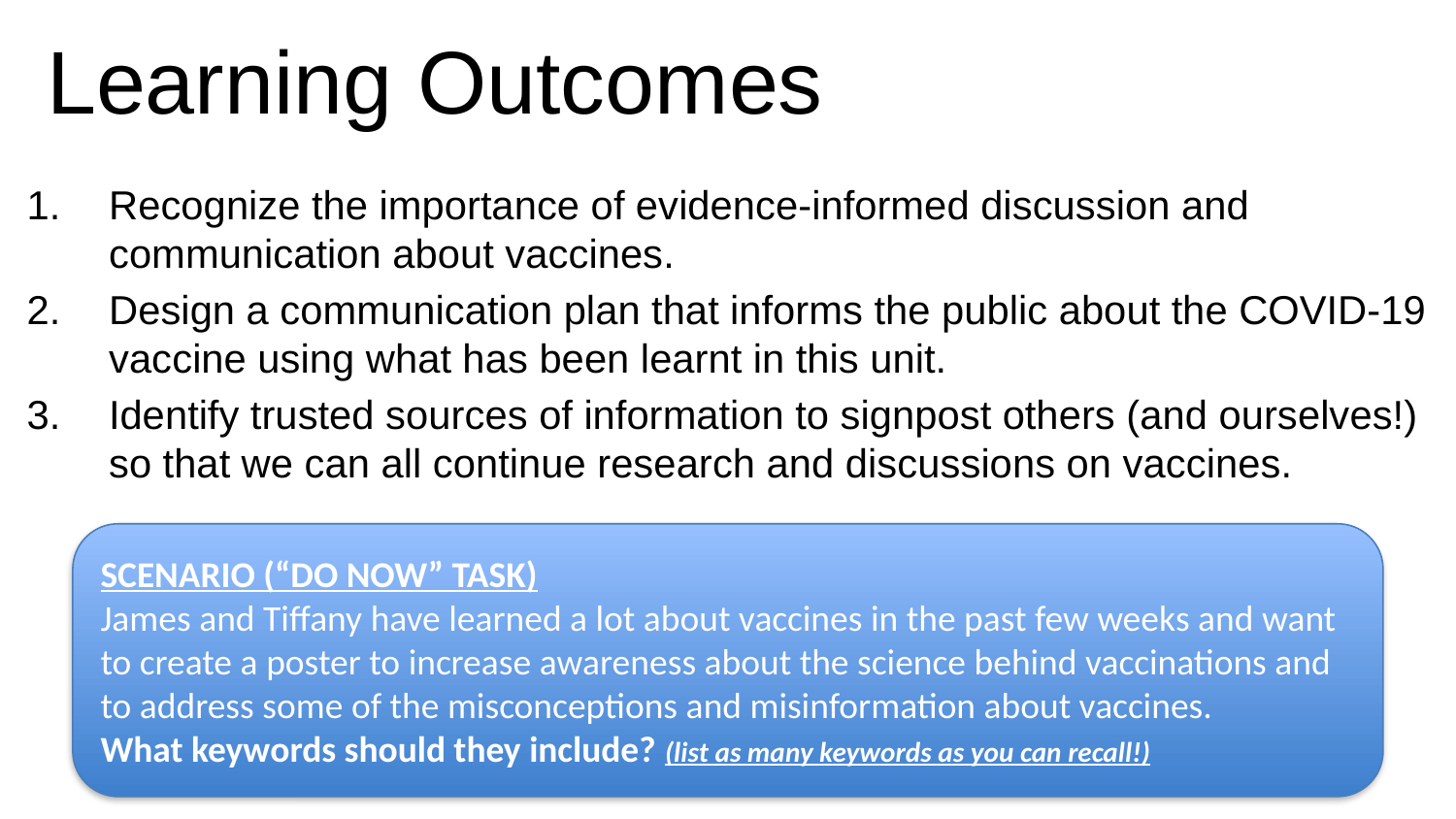

Learning Outcomes
Recognize the importance of evidence-informed discussion and communication about vaccines.
Design a communication plan that informs the public about the COVID-19 vaccine using what has been learnt in this unit.
Identify trusted sources of information to signpost others (and ourselves!) so that we can all continue research and discussions on vaccines.
SCENARIO (“DO NOW” TASK)
James and Tiffany have learned a lot about vaccines in the past few weeks and want to create a poster to increase awareness about the science behind vaccinations and to address some of the misconceptions and misinformation about vaccines.
What keywords should they include? (list as many keywords as you can recall!)